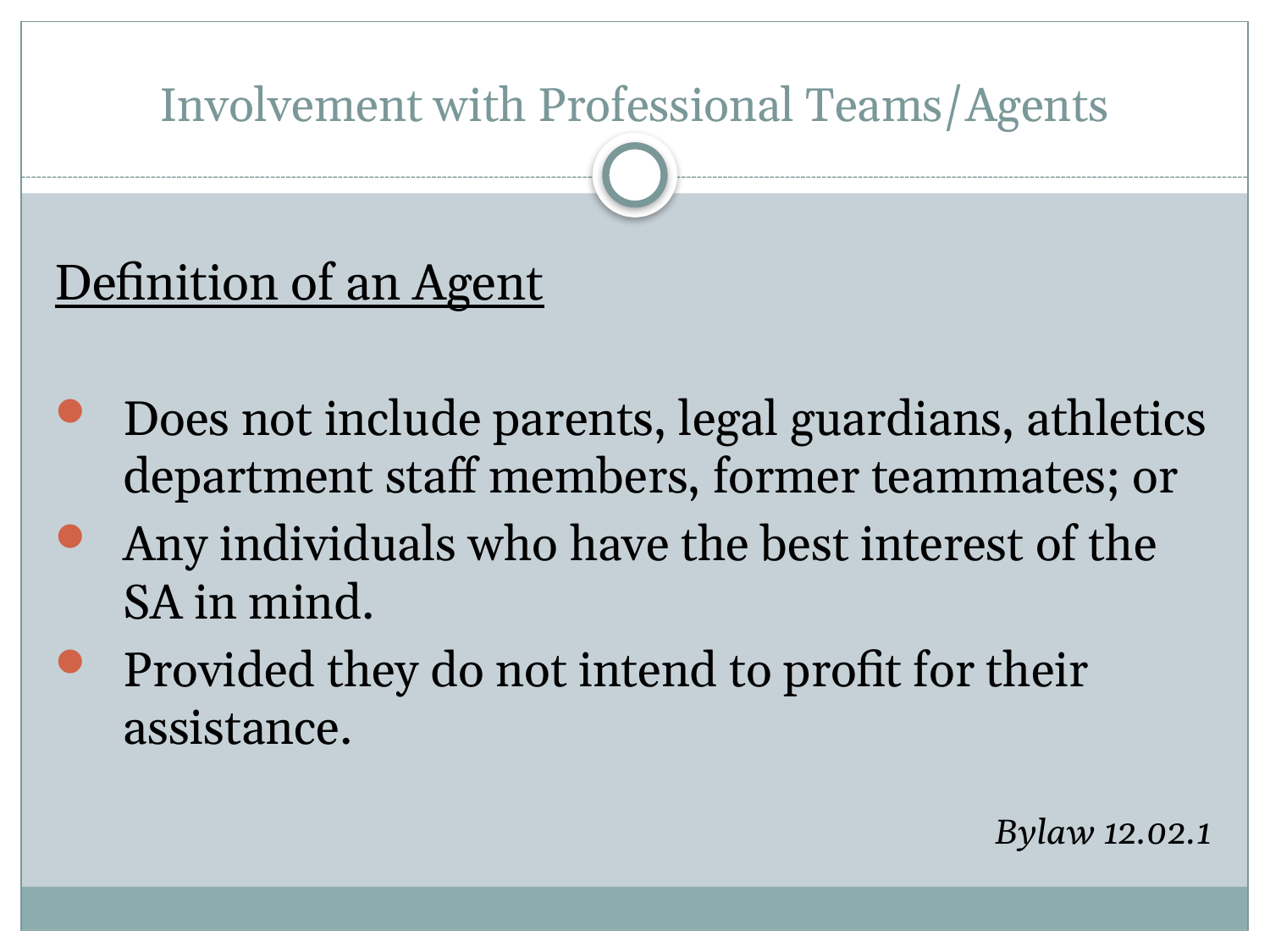

# Involvement with Professional Teams/Agents
Definition of an Agent

Does not include parents, legal guardians, athletics department staff members, former teammates; or
Any individuals who have the best interest of the SA in mind.
Provided they do not intend to profit for their assistance.

Bylaw 12.02.1